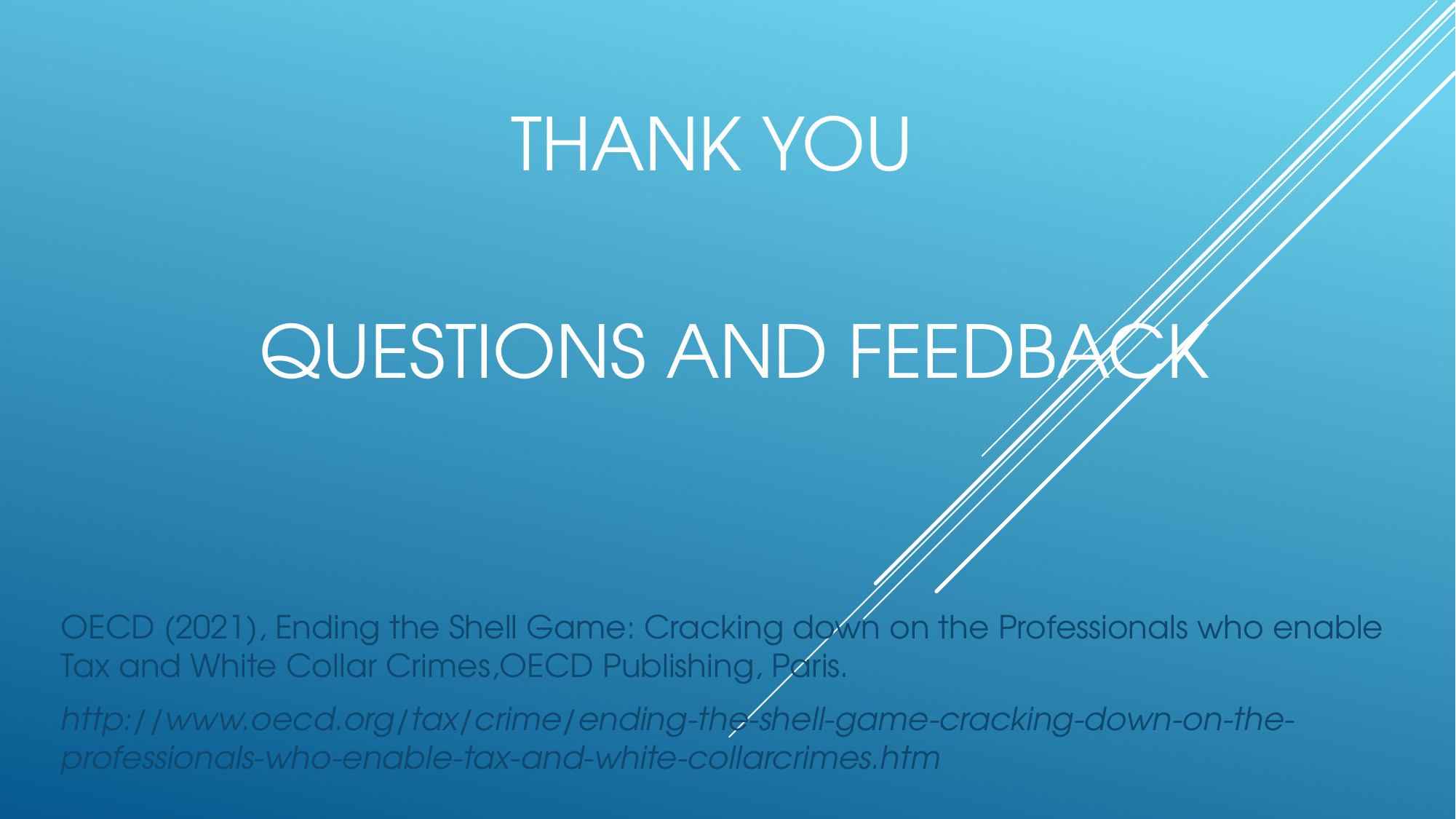

# Thank you
Questions and feedback
OECD (2021), Ending the Shell Game: Cracking down on the Professionals who enable Tax and White Collar Crimes,OECD Publishing, Paris.
http://www.oecd.org/tax/crime/ending-the-shell-game-cracking-down-on-the-professionals-who-enable-tax-and-white-collarcrimes.htm